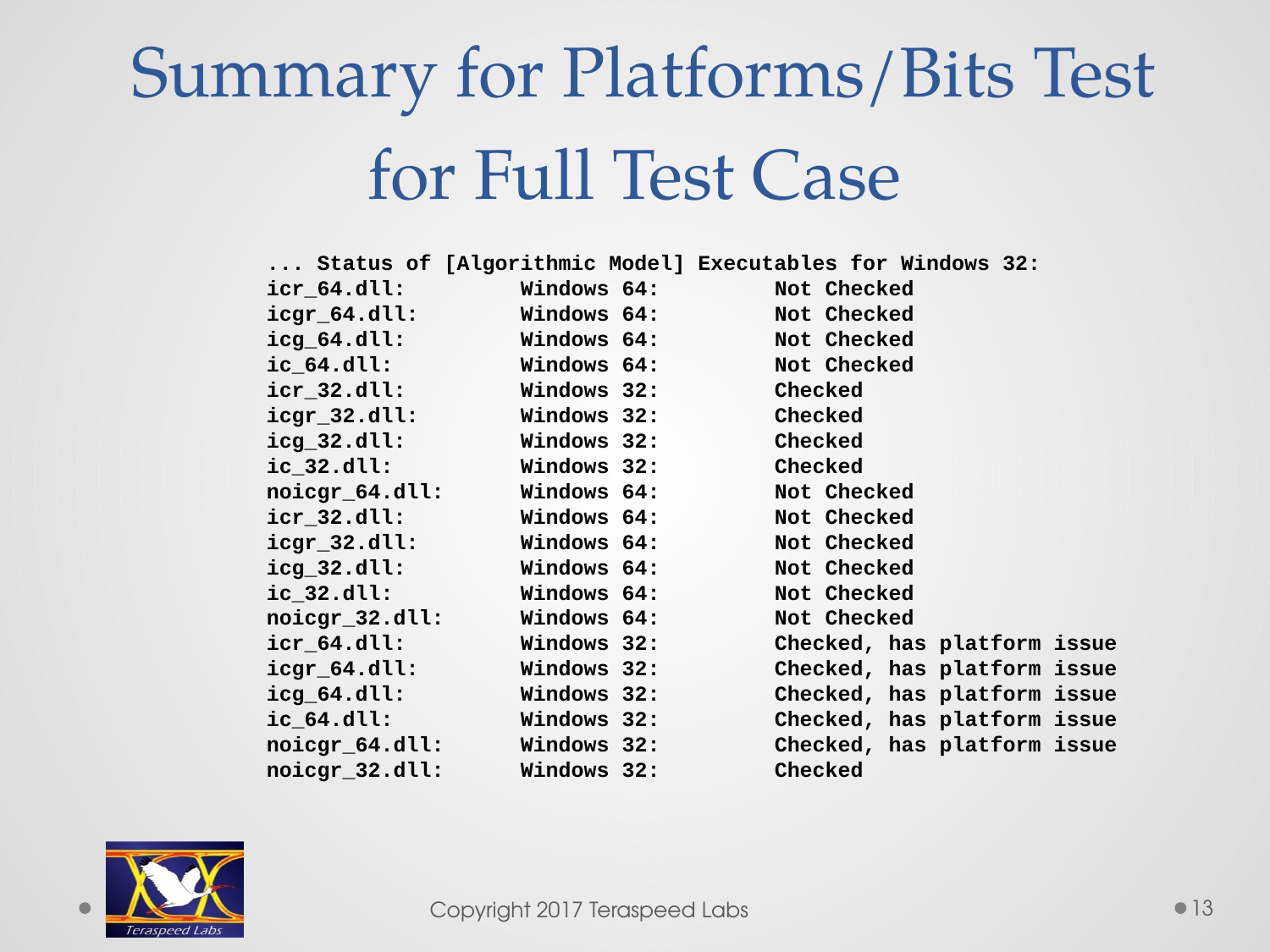

# Summary for Platforms/Bits Test for Full Test Case
... Status of [Algorithmic Model] Executables for Windows 32:
icr_64.dll:	Windows 64:	Not Checked
icgr_64.dll:	Windows 64:	Not Checked
icg_64.dll:	Windows 64:	Not Checked
ic_64.dll:	Windows 64:	Not Checked
icr_32.dll:	Windows 32:	Checked
icgr_32.dll:	Windows 32:	Checked
icg_32.dll:	Windows 32:	Checked
ic_32.dll:	Windows 32:	Checked
noicgr_64.dll:	Windows 64:	Not Checked
icr_32.dll:	Windows 64:	Not Checked
icgr_32.dll:	Windows 64:	Not Checked
icg_32.dll:	Windows 64:	Not Checked
ic_32.dll:	Windows 64:	Not Checked
noicgr_32.dll:	Windows 64:	Not Checked
icr_64.dll:	Windows 32:	Checked, has platform issue
icgr_64.dll:	Windows 32:	Checked, has platform issue
icg_64.dll:	Windows 32:	Checked, has platform issue
ic_64.dll:	Windows 32:	Checked, has platform issue
noicgr_64.dll:	Windows 32:	Checked, has platform issue
noicgr_32.dll:	Windows 32:	Checked
13
Copyright 2017 Teraspeed Labs